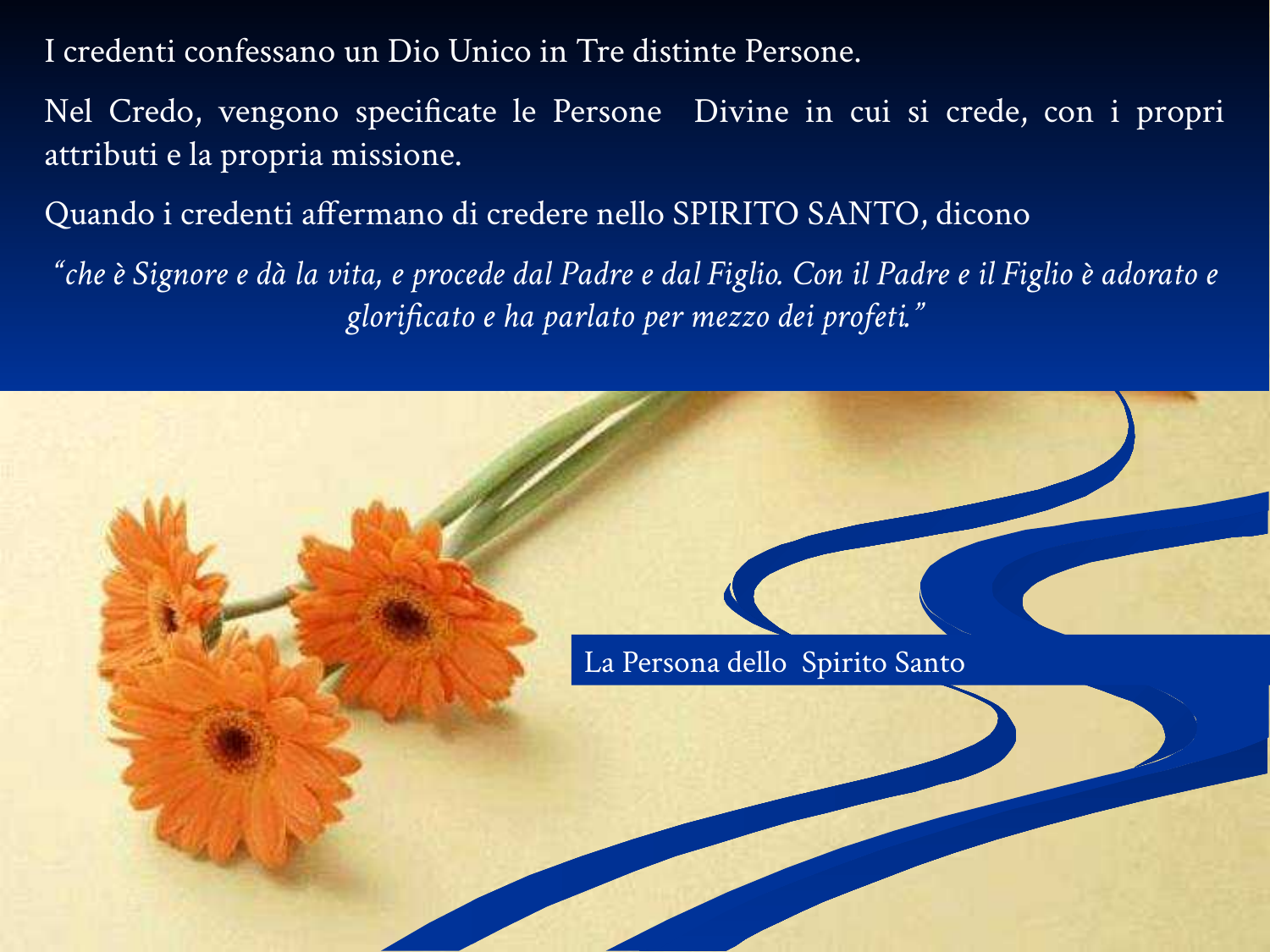

I credenti confessano un Dio Unico in Tre distinte Persone.
Nel Credo, vengono specificate le Persone  Divine in cui si crede, con i propri attributi e la propria missione.
Quando i credenti affermano di credere nello SPIRITO SANTO, dicono
“che è Signore e dà la vita, e procede dal Padre e dal Figlio. Con il Padre e il Figlio è adorato e glorificato e ha parlato per mezzo dei profeti.”

La Persona dello  Spirito Santo